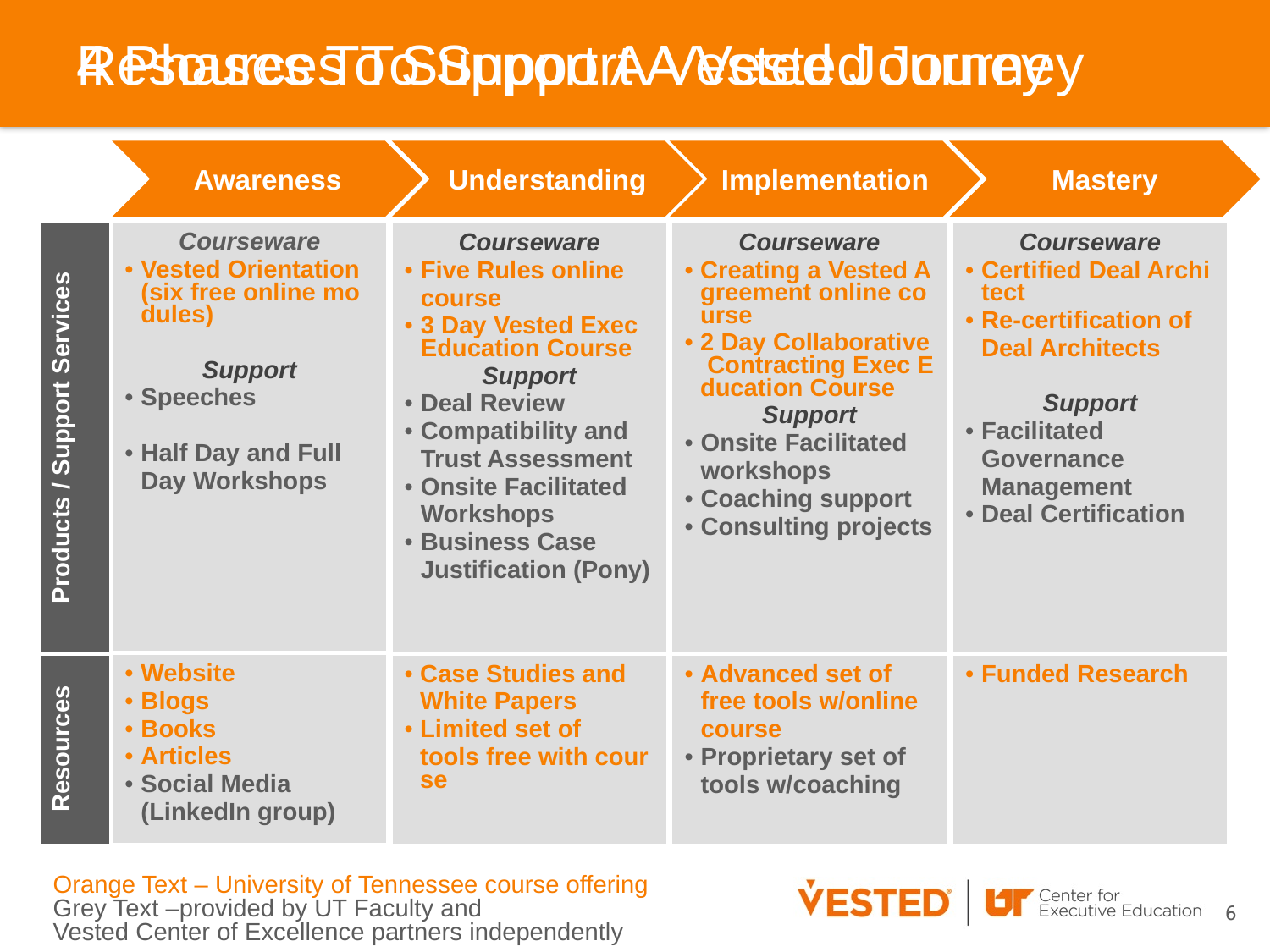

# 4 Phases To Support A Vested Journey
Resources To Support A Vested Journey
Awareness
Understanding
Implementation
Mastery
| Courseware Vested Orientation (six free online modules) Support Speeches Half Day and Full Day Workshops |
| --- |
| Website Blogs Books Articles Social Media (LinkedIn group) |
| Products / Support Services |
| --- |
| Resources |
| Courseware Five Rules online course 3 Day Vested Exec Education Course Support Deal Review Compatibility and Trust Assessment Onsite Facilitated Workshops Business Case Justification (Pony) |
| --- |
| Case Studies and White Papers Limited set of tools free with course |
| Courseware Creating a Vested Agreement online course 2 Day Collaborative Contracting Exec Education Course Support Onsite Facilitated workshops Coaching support Consulting projects |
| --- |
| Advanced set of free tools w/online course Proprietary set of tools w/coaching |
| Courseware Certified Deal Architect Re-certification of Deal Architects Support Facilitated Governance Management Deal Certification |
| --- |
| Funded Research |
Orange Text – University of Tennessee course offering
Grey Text –provided by UT Faculty and
Vested Center of Excellence partners independently
6